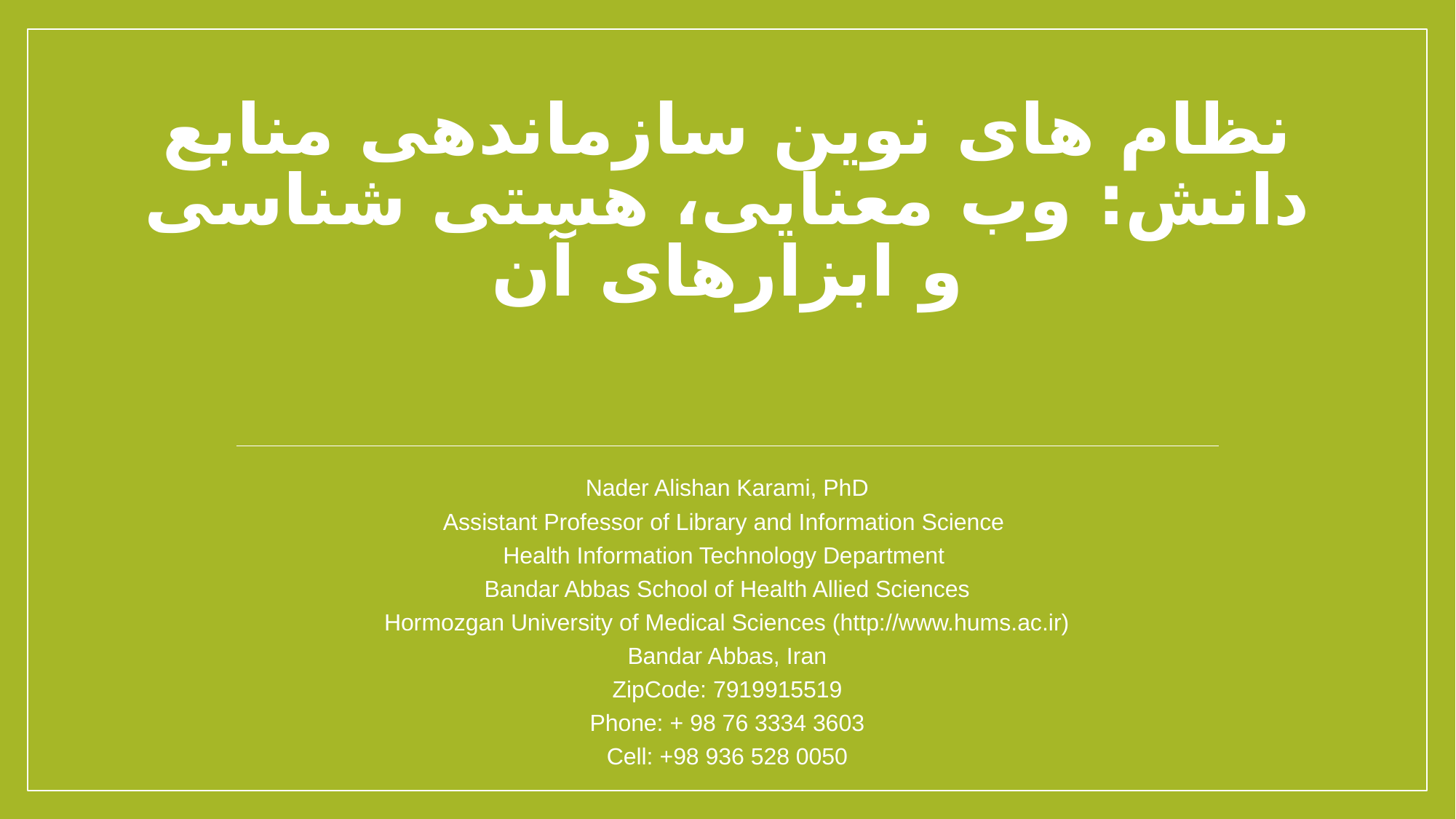

# نظام های نوین سازماندهی منابع دانش: وب معنایی، هستی شناسی و ابزارهای آن
Nader Alishan Karami, PhD
Assistant Professor of Library and Information Science
Health Information Technology Department
Bandar Abbas School of Health Allied Sciences
Hormozgan University of Medical Sciences (http://www.hums.ac.ir)
Bandar Abbas, Iran
ZipCode: 7919915519
Phone: + 98 76 3334 3603
Cell: +98 936 528 0050